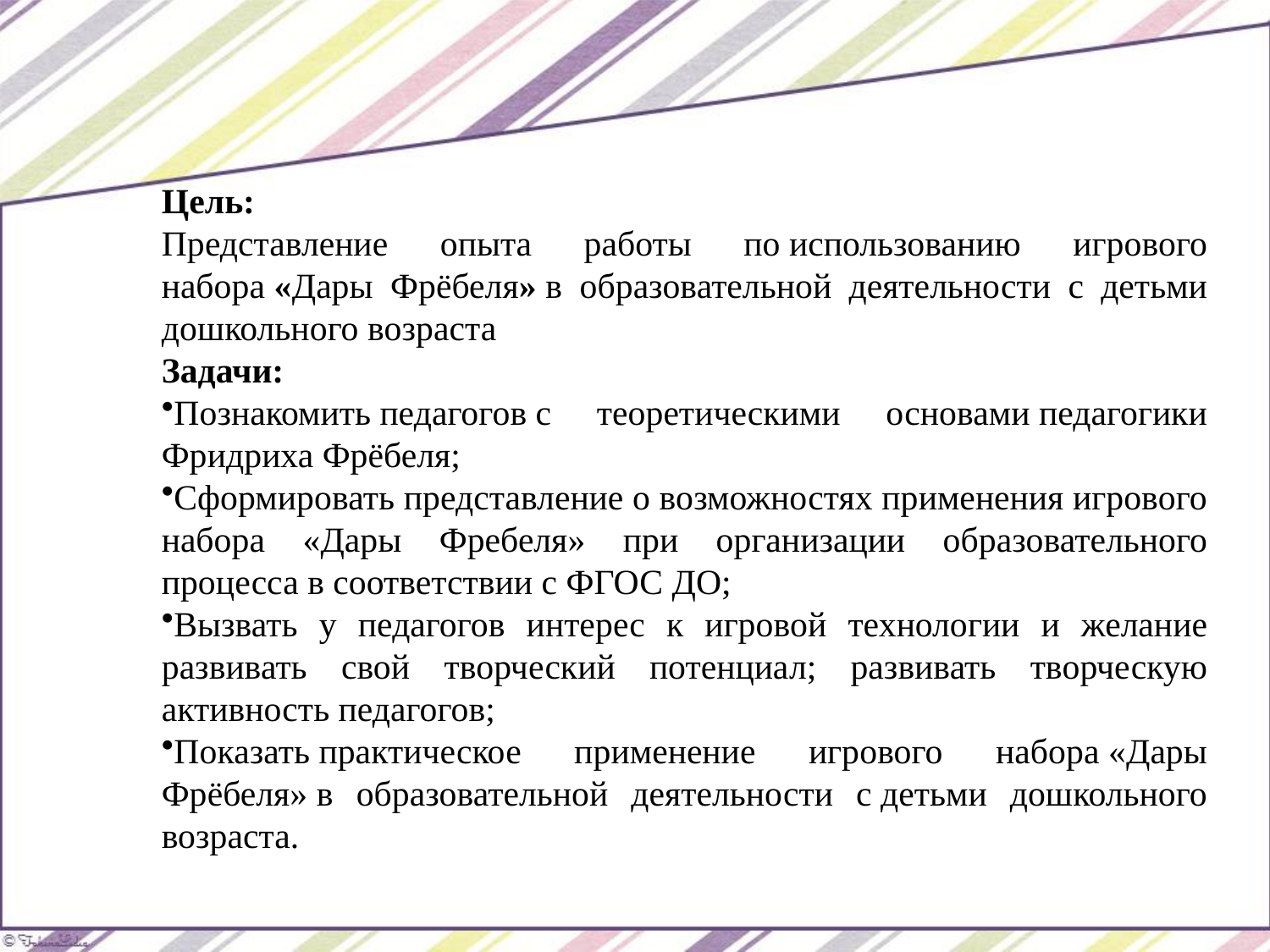

Цель:
Представление опыта работы по использованию игрового набора «Дары Фрёбеля» в образовательной деятельности с детьми дошкольного возраста
Задачи:
Познакомить педагогов с теоретическими основами педагогики Фридриха Фрёбеля;
Сформировать представление о возможностях применения игрового набора «Дары Фребеля» при организации образовательного процесса в соответствии с ФГОС ДО;
Вызвать у педагогов интерес к игровой технологии и желание развивать свой творческий потенциал; развивать творческую активность педагогов;
Показать практическое применение игрового набора «Дары Фрёбеля» в образовательной деятельности с детьми дошкольного возраста.